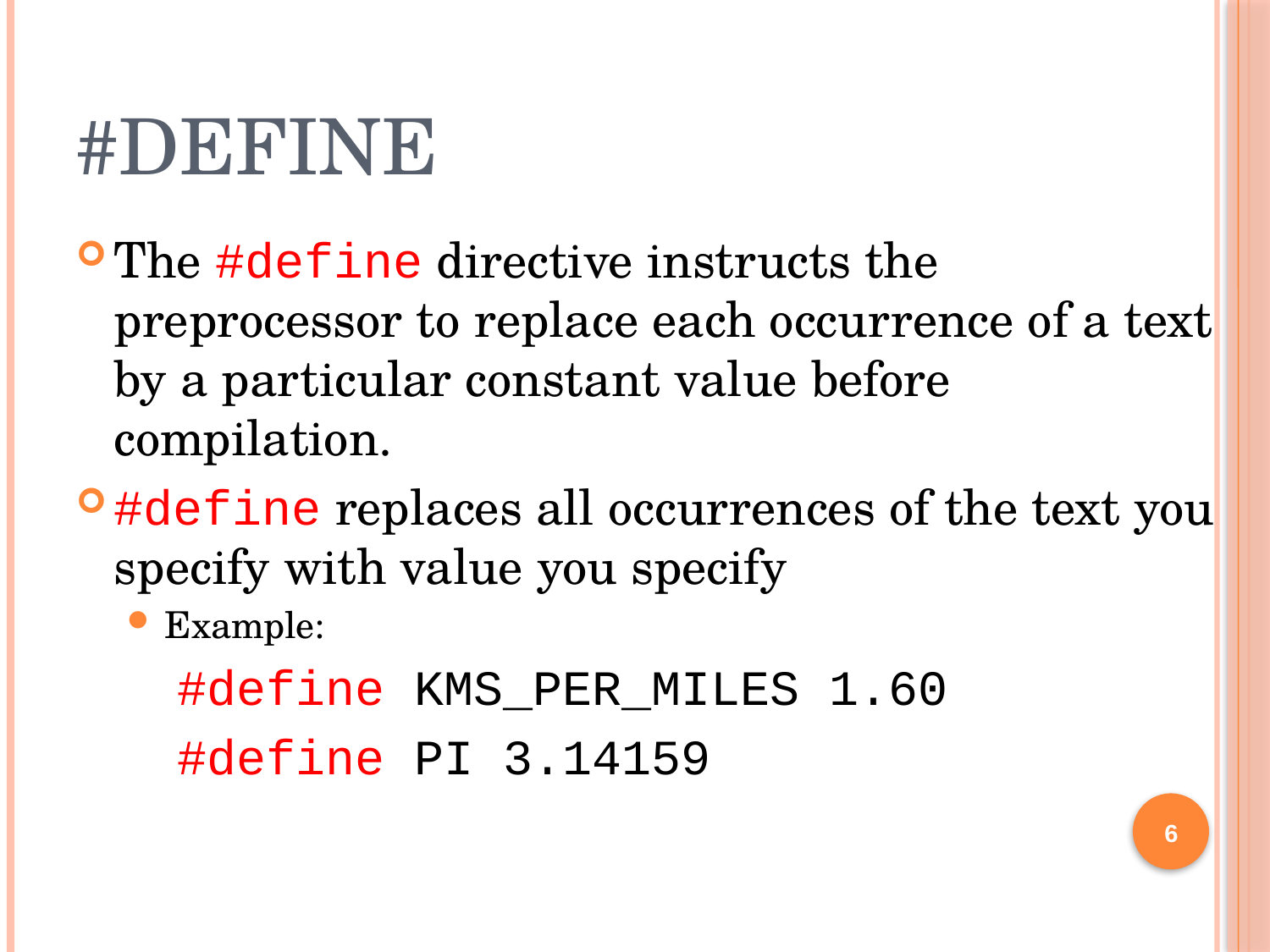

# #define
The #define directive instructs the preprocessor to replace each occurrence of a text by a particular constant value before compilation.
#define replaces all occurrences of the text you specify with value you specify
Example:
#define KMS_PER_MILES 1.60
#define PI 3.14159

6